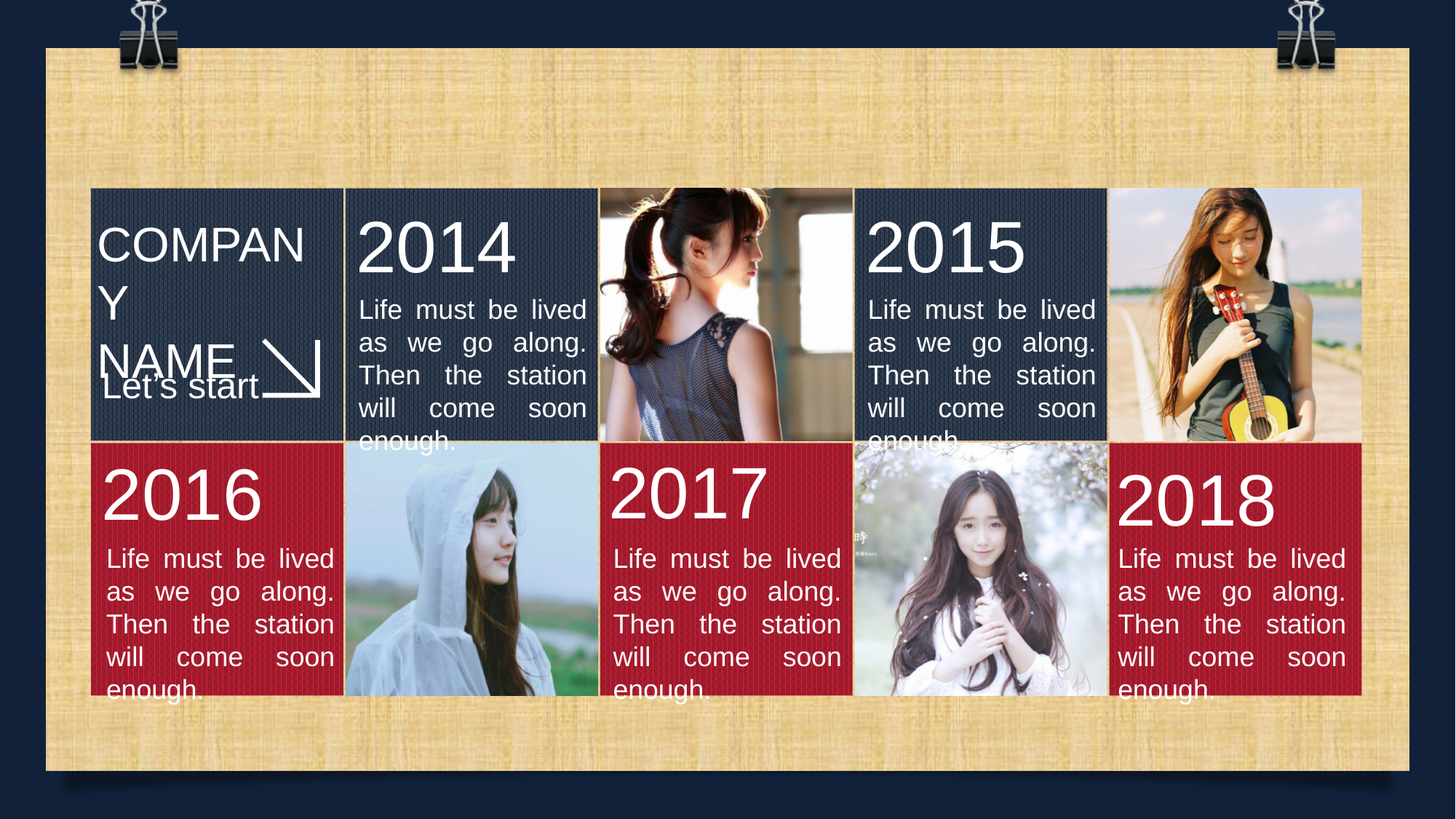

COMPANY
NAME

Let’s start

2014
Life must be lived as we go along. Then the station will come soon enough.

2015
Life must be lived as we go along. Then the station will come soon enough.

2017

Life must be lived as we go along. Then the station will come soon enough.
2016

Life must be lived as we go along. Then the station will come soon enough.

2018
Life must be lived as we go along. Then the station will come soon enough.